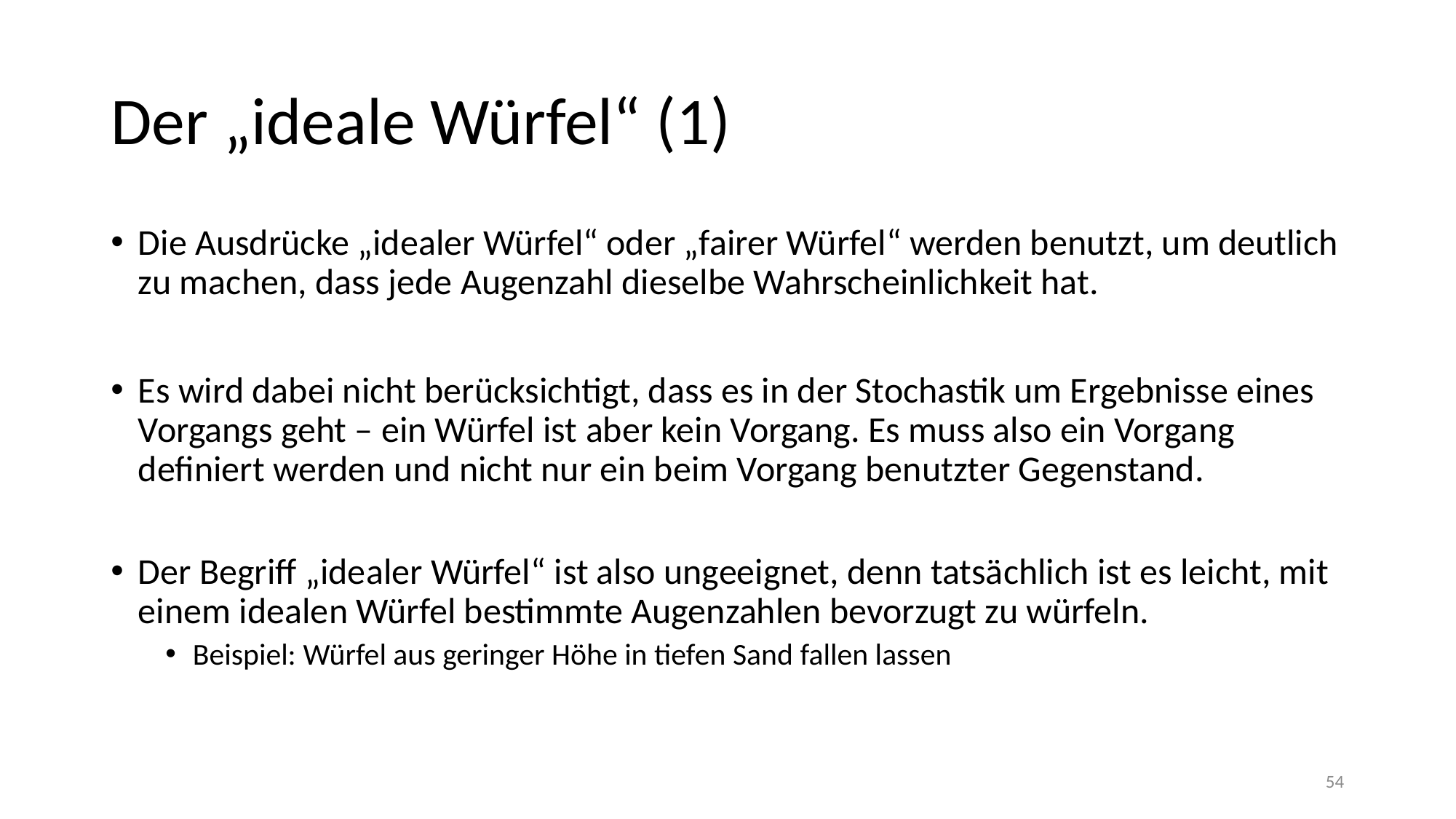

# Der „ideale Würfel“ (1)
Die Ausdrücke „idealer Würfel“ oder „fairer Würfel“ werden benutzt, um deutlich zu machen, dass jede Augenzahl dieselbe Wahrscheinlichkeit hat.

Es wird dabei nicht berücksichtigt, dass es in der Stochastik um Ergebnisse eines Vorgangs geht – ein Würfel ist aber kein Vorgang. Es muss also ein Vorgang definiert werden und nicht nur ein beim Vorgang benutzter Gegenstand.

Der Begriff „idealer Würfel“ ist also ungeeignet, denn tatsächlich ist es leicht, mit einem idealen Würfel bestimmte Augenzahlen bevorzugt zu würfeln.
Beispiel: Würfel aus geringer Höhe in tiefen Sand fallen lassen
54